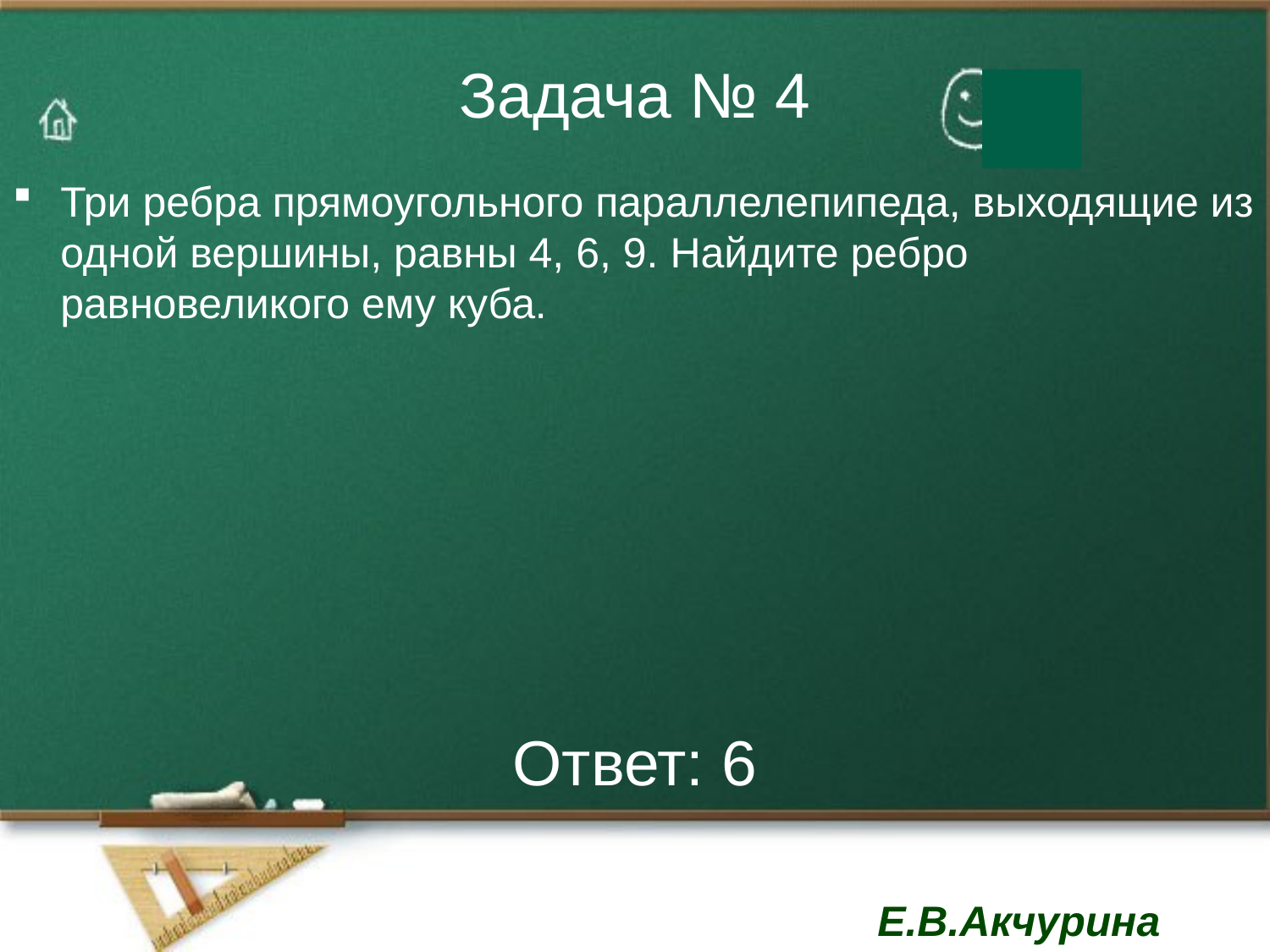

# Задача № 4
Три ребра прямоугольного параллелепипеда, выходящие из одной вершины, равны 4, 6, 9. Найдите ребро равновеликого ему куба.
Ответ: 6